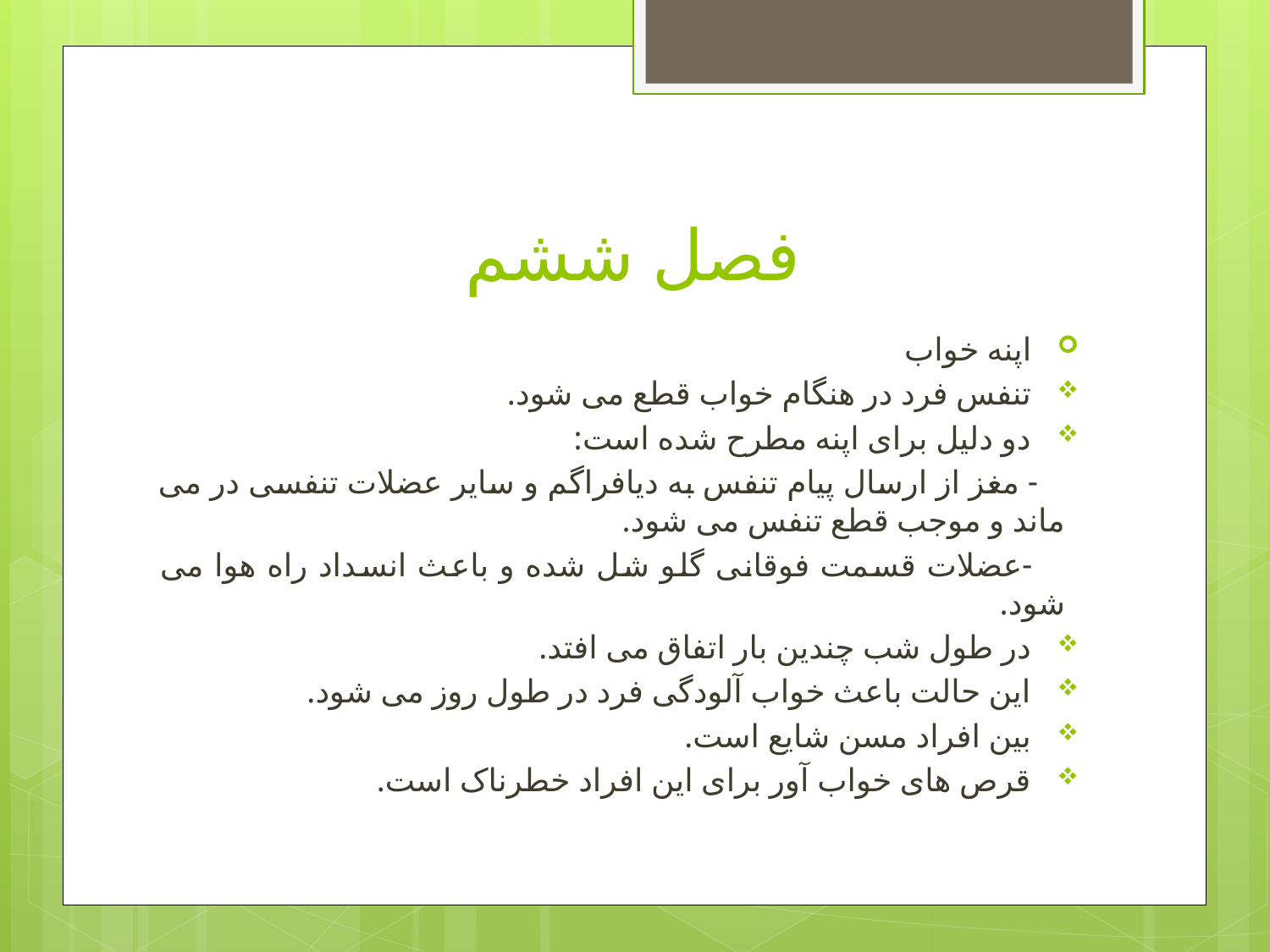

# فصل ششم
اپنه خواب
تنفس فرد در هنگام خواب قطع می شود.
دو دلیل برای اپنه مطرح شده است:
   - مغز از ارسال پیام تنفس به دیافراگم و سایر عضلات تنفسی در می ماند و موجب قطع تنفس می شود.
   -عضلات قسمت فوقانی گلو شل شده و باعث انسداد راه هوا می شود.
در طول شب چندین بار اتفاق می افتد.
این حالت باعث خواب آلودگی فرد در طول روز می شود.
بین افراد مسن شایع است.
قرص های خواب آور برای این افراد خطرناک است.